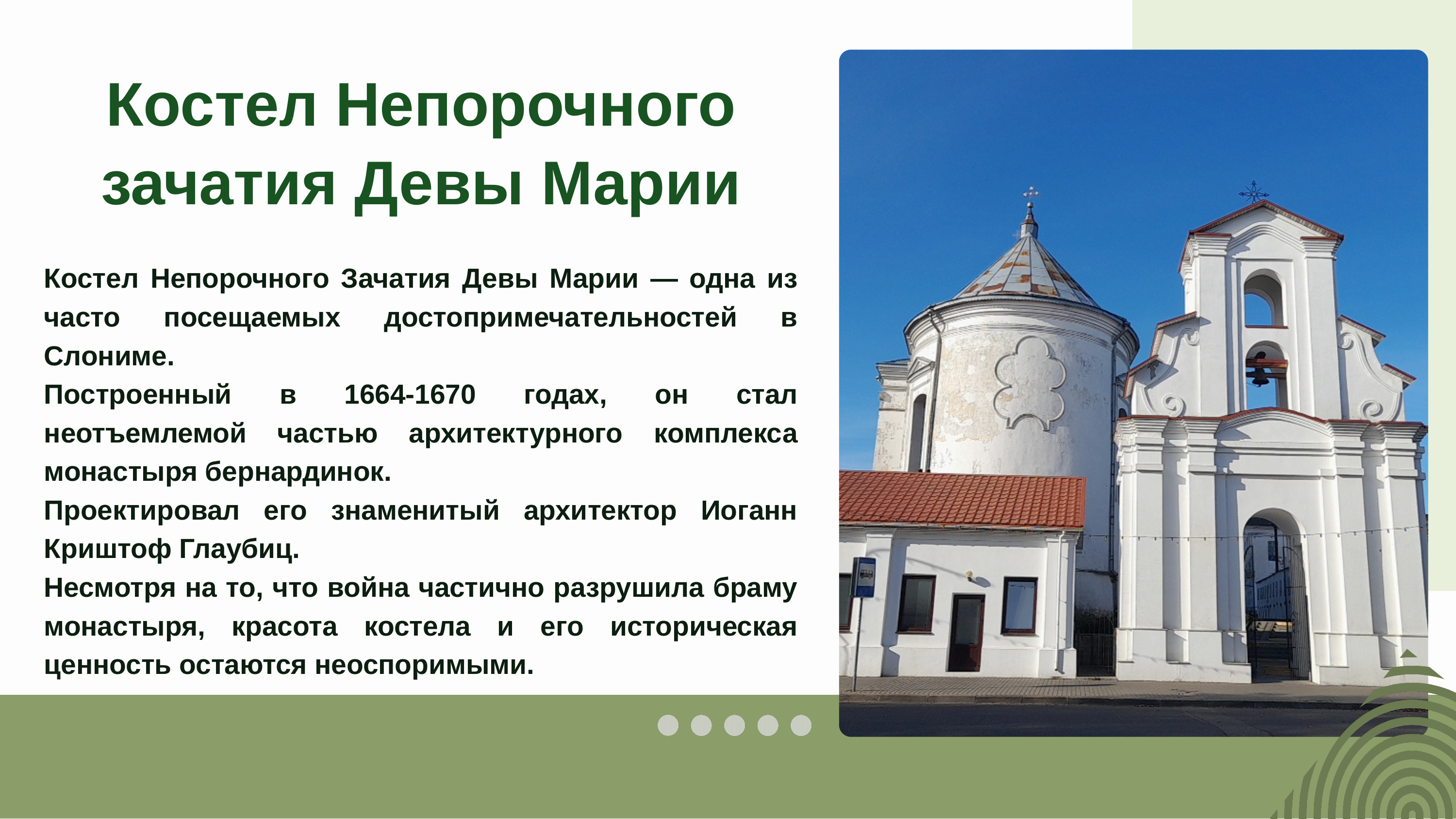

Костел Непорочного зачатия Девы Марии
Костел Непорочного Зачатия Девы Марии — одна из часто посещаемых достопримечательностей в Слониме.
Построенный в 1664-1670 годах, он стал неотъемлемой частью архитектурного комплекса монастыря бернардинок.
Проектировал его знаменитый архитектор Иоганн Криштоф Глаубиц.
Несмотря на то, что война частично разрушила браму монастыря, красота костела и его историческая ценность остаются неоспоримыми.